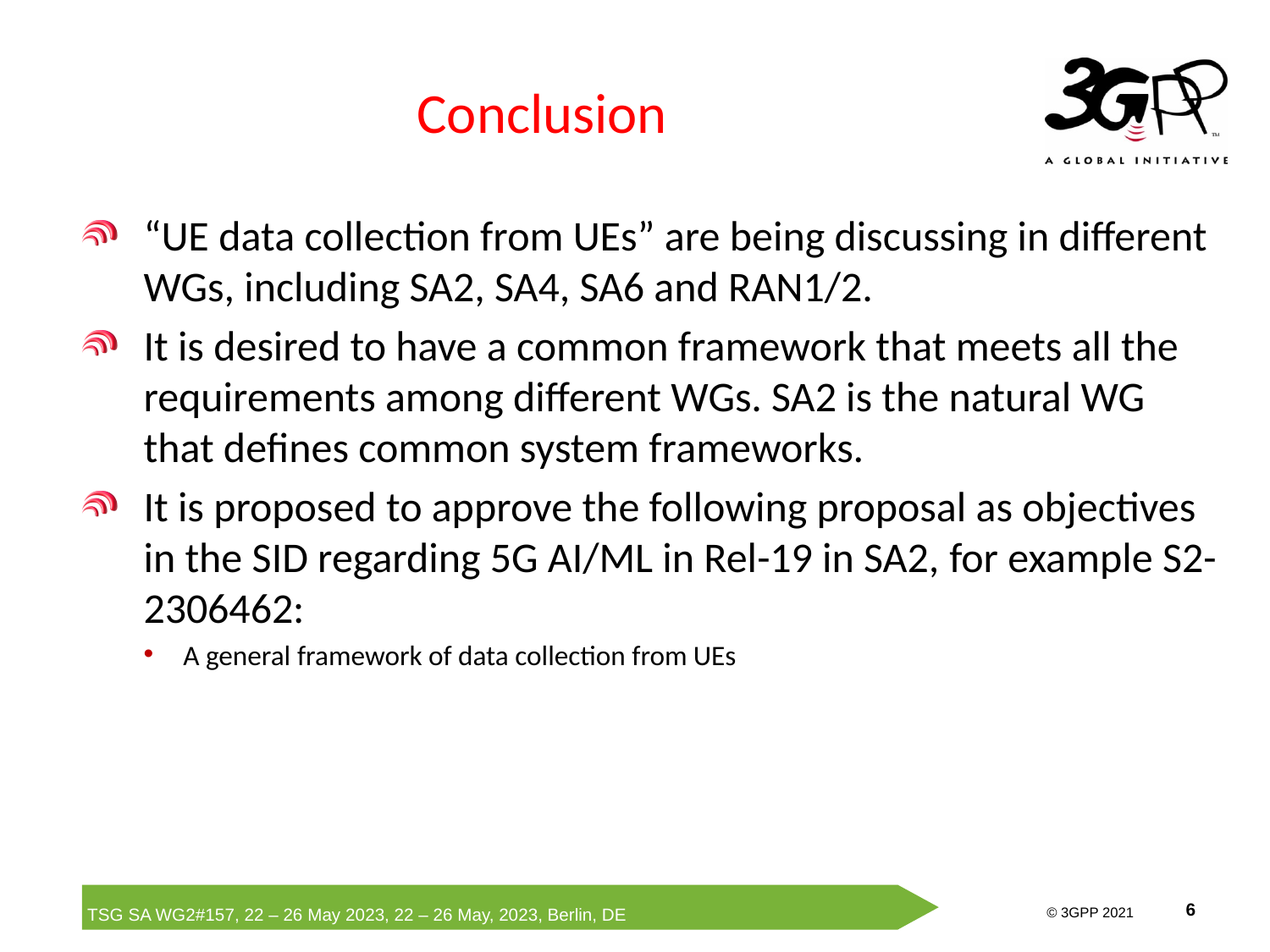

# Conclusion
“UE data collection from UEs” are being discussing in different WGs, including SA2, SA4, SA6 and RAN1/2.
It is desired to have a common framework that meets all the requirements among different WGs. SA2 is the natural WG that defines common system frameworks.
It is proposed to approve the following proposal as objectives in the SID regarding 5G AI/ML in Rel-19 in SA2, for example S2-2306462:
A general framework of data collection from UEs